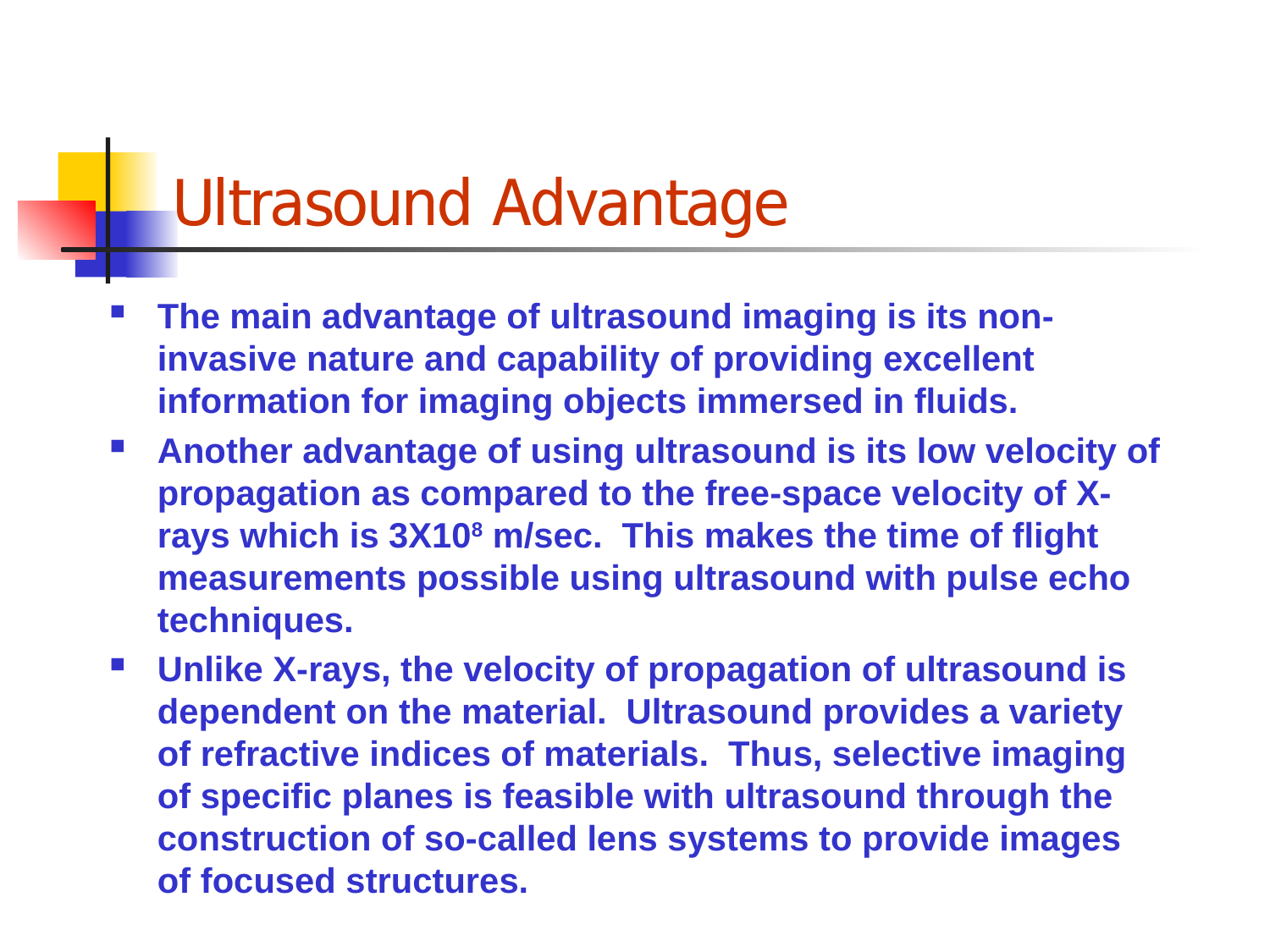

# Ultrasound Advantage
The main advantage of ultrasound imaging is its non-invasive nature and capability of providing excellent information for imaging objects immersed in fluids.
Another advantage of using ultrasound is its low velocity of propagation as compared to the free-space velocity of X-rays which is 3X108 m/sec.  This makes the time of flight measurements possible using ultrasound with pulse echo techniques.
Unlike X-rays, the velocity of propagation of ultrasound is dependent on the material.  Ultrasound provides a variety of refractive indices of materials.  Thus, selective imaging of specific planes is feasible with ultrasound through the construction of so-called lens systems to provide images of focused structures.